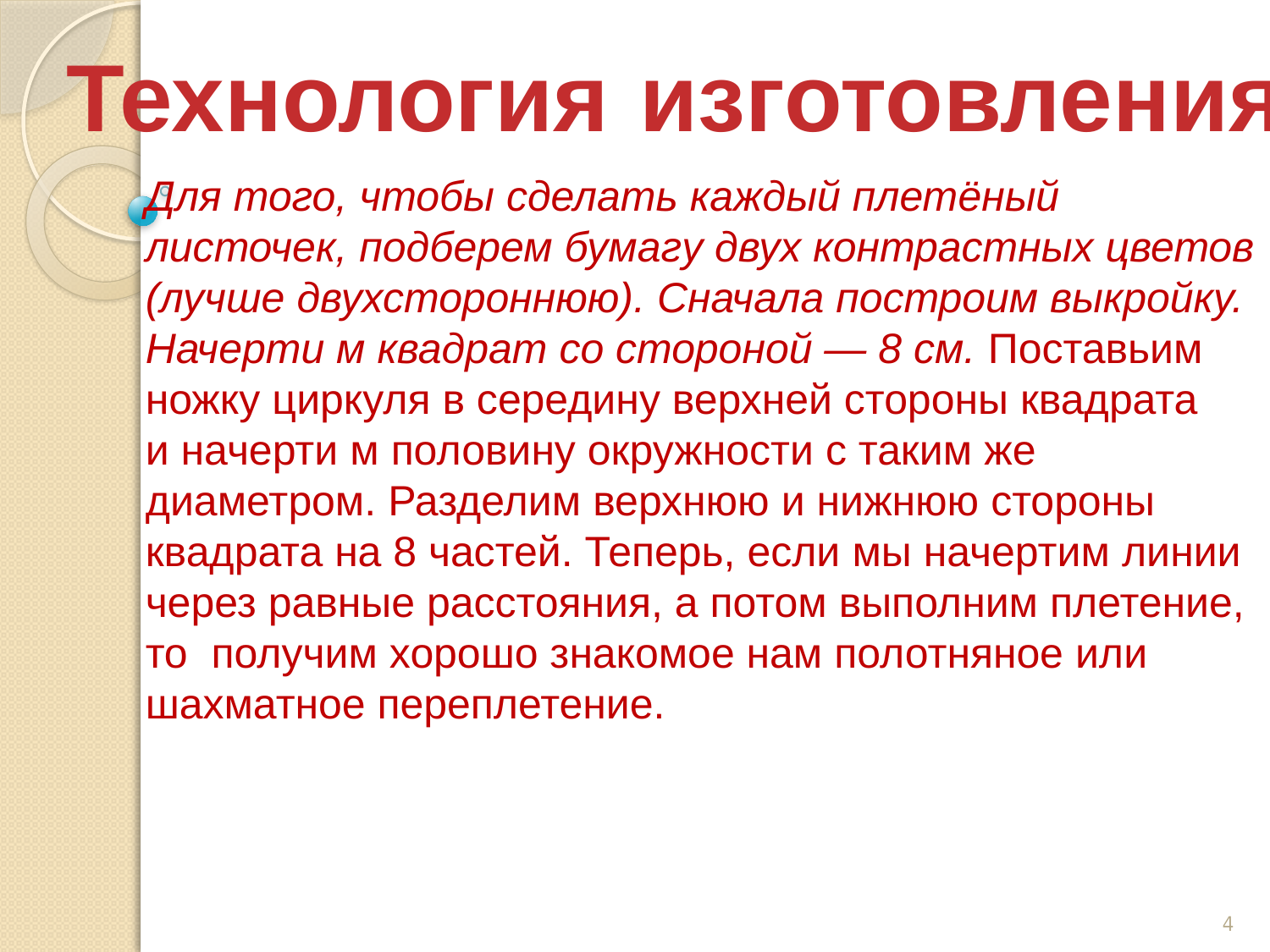

Технология изготовления.
Для того, чтобы сделать каждый плетёный листочек, подберем бумагу двух контрастных цветов (лучше двухстороннюю). Сначала построим выкройку. Начерти м квадрат со стороной — 8 см. Поставьим ножку циркуля в середину верхней стороны квадрата и начерти м половину окружности с таким же  диаметром. Разделим верхнюю и нижнюю стороны квадрата на 8 частей. Теперь, если мы начертим линии через равные расстояния, а потом выполним плетение, то  получим хорошо знакомое нам полотняное или шахматное переплетение.
4